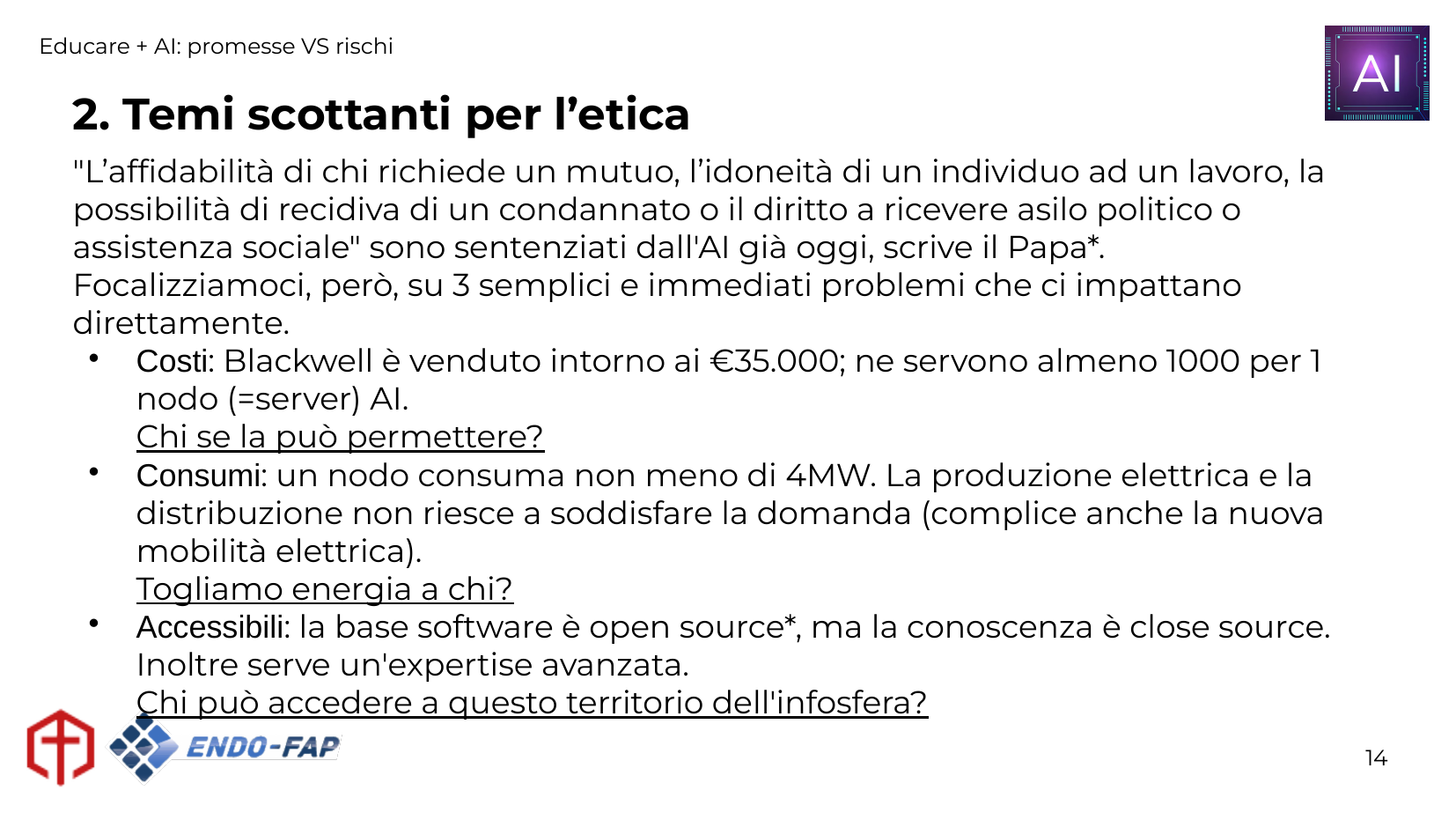

# 2. Temi scottanti per l’etica
"L’affidabilità di chi richiede un mutuo, l’idoneità di un individuo ad un lavoro, la possibilità di recidiva di un condannato o il diritto a ricevere asilo politico o assistenza sociale" sono sentenziati dall'AI già oggi, scrive il Papa*.
Focalizziamoci, però, su 3 semplici e immediati problemi che ci impattano direttamente.
Costi: Blackwell è venduto intorno ai €35.000; ne servono almeno 1000 per 1 nodo (=server) AI.
Chi se la può permettere?
Consumi: un nodo consuma non meno di 4MW. La produzione elettrica e la distribuzione non riesce a soddisfare la domanda (complice anche la nuova mobilità elettrica).
Togliamo energia a chi?
Accessibili: la base software è open source*, ma la conoscenza è close source. Inoltre serve un'expertise avanzata.
Chi può accedere a questo territorio dell'infosfera?